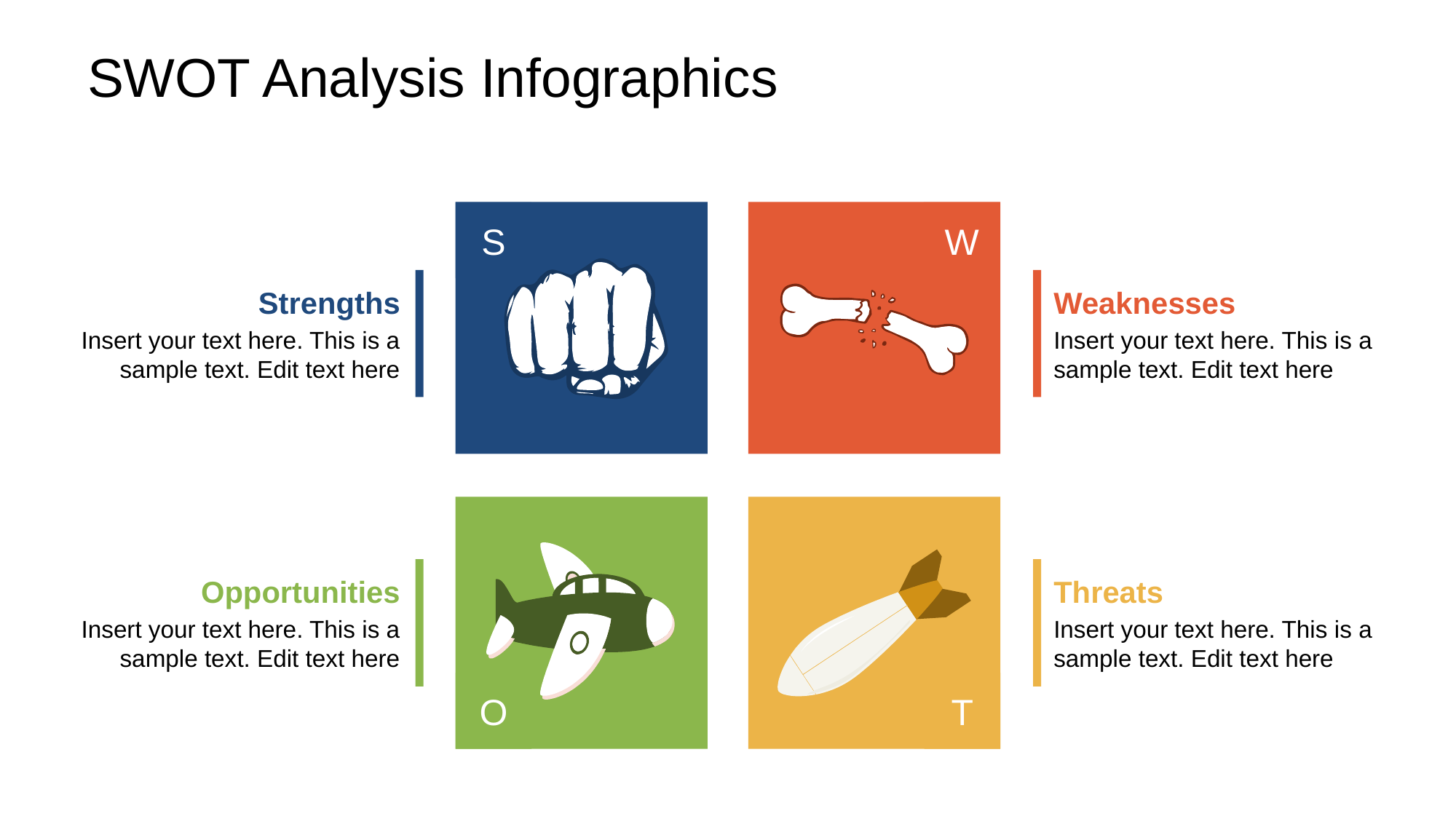

# SWOT Analysis Infographics

S
W

Strengths
Insert your text here. This is a sample text. Edit text here
Weaknesses

Insert your text here. This is a sample text. Edit text here

Opportunities
Insert your text here. This is a sample text. Edit text here
Threats
Insert your text here. This is a sample text. Edit text here
O
T